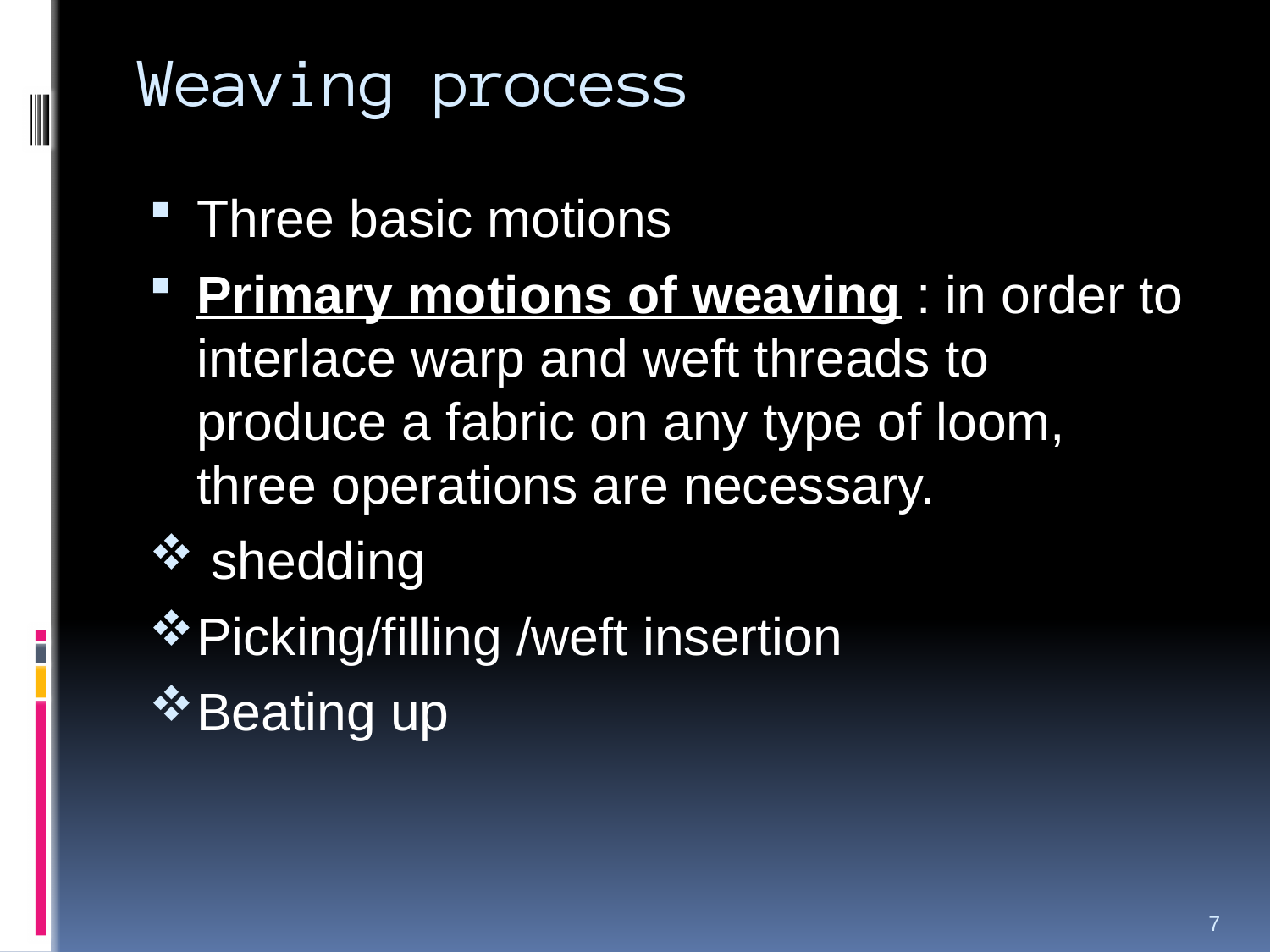

# Weaving process
Three basic motions
Primary motions of weaving : in order to interlace warp and weft threads to produce a fabric on any type of loom, three operations are necessary.
 shedding
Picking/filling /weft insertion
Beating up
7